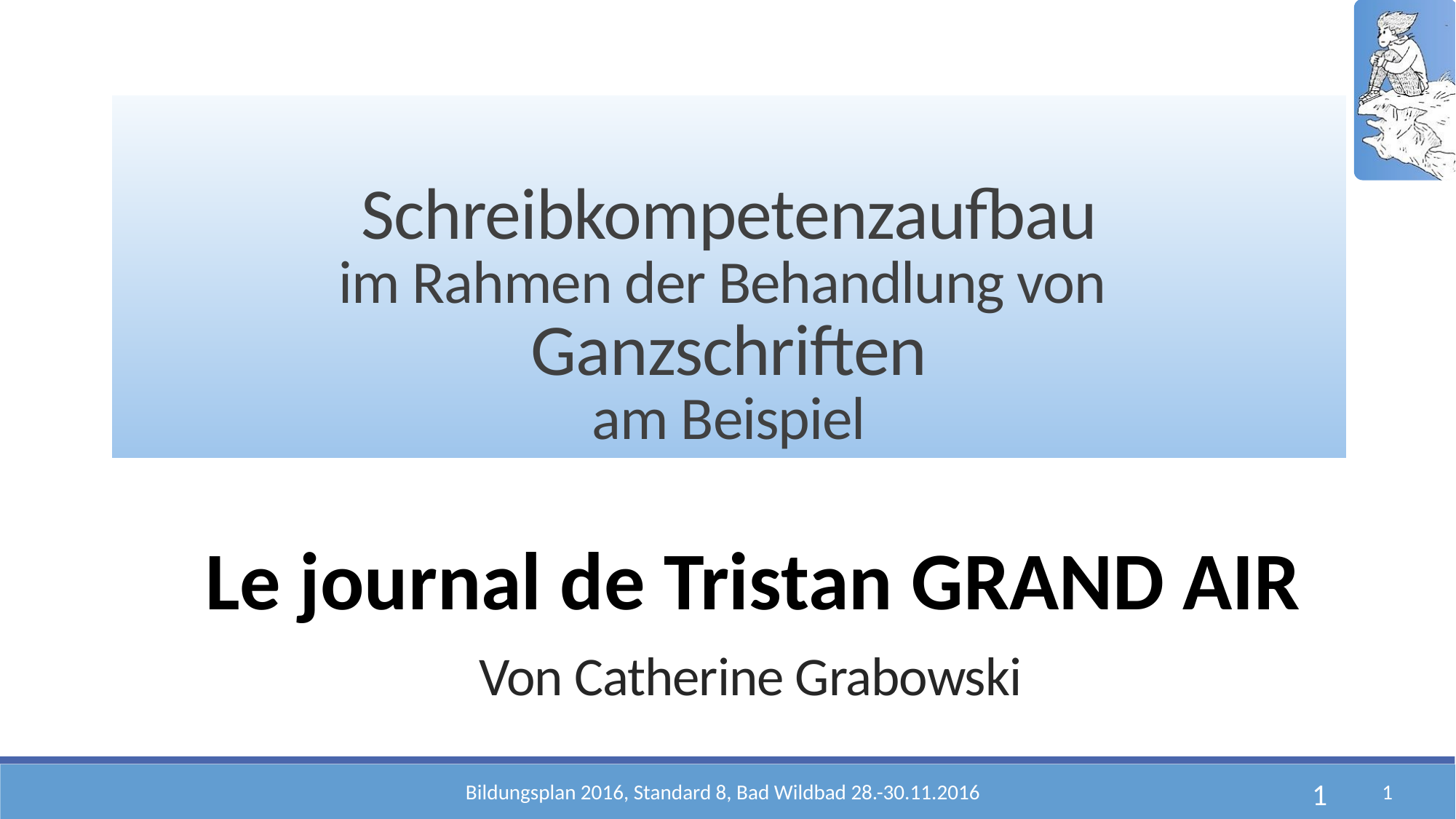

1
Schreibkompetenzaufbau
im Rahmen der Behandlung von
Ganzschriften
am Beispiel
Le journal de Tristan GRAND AIR
Von Catherine Grabowski